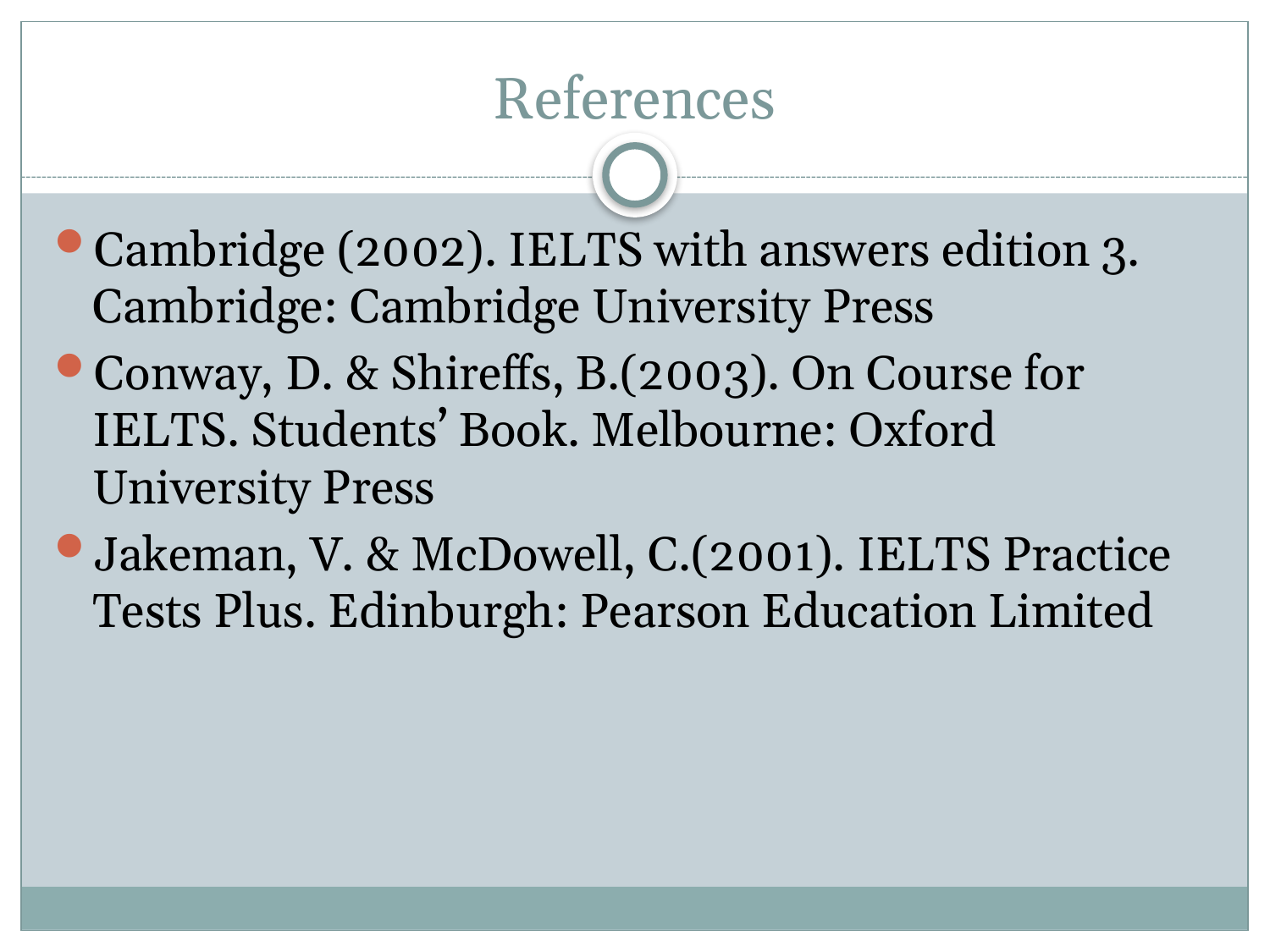

# References
Cambridge (2002). IELTS with answers edition 3. Cambridge: Cambridge University Press
Conway, D. & Shireffs, B.(2003). On Course for IELTS. Students’ Book. Melbourne: Oxford University Press
Jakeman, V. & McDowell, C.(2001). IELTS Practice Tests Plus. Edinburgh: Pearson Education Limited